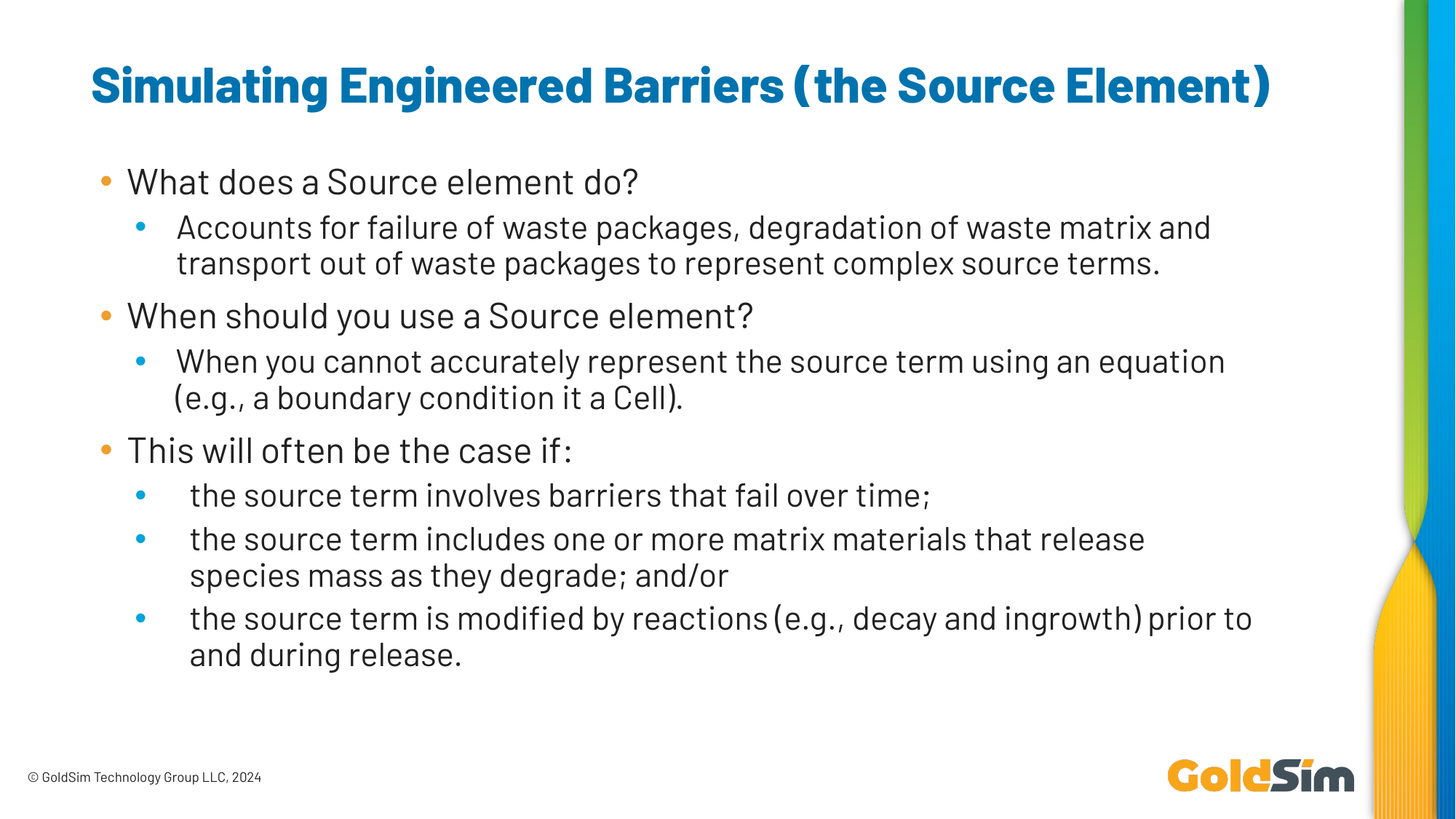

# Simulating Engineered Barriers (the Source Element)
What does a Source element do?
Accounts for failure of waste packages, degradation of waste matrix and transport out of waste packages to represent complex source terms.
When should you use a Source element?
When you cannot accurately represent the source term using an equation (e.g., a boundary condition it a Cell).
This will often be the case if:
the source term involves barriers that fail over time;
the source term includes one or more matrix materials that release species mass as they degrade; and/or
the source term is modified by reactions (e.g., decay and ingrowth) prior to and during release.

© GoldSim Technology Group LLC, 2024